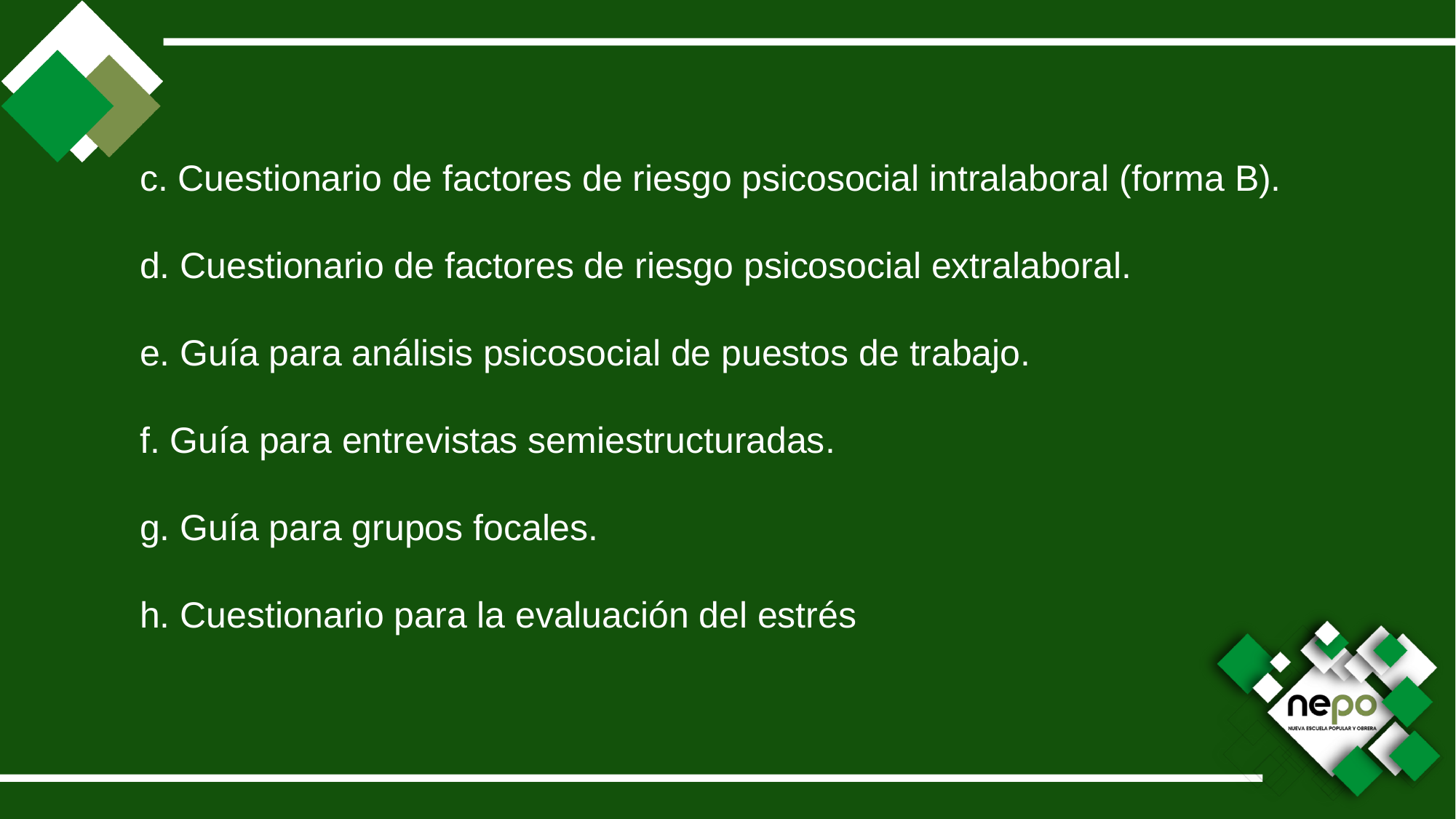

c. Cuestionario de factores de riesgo psicosocial intralaboral (forma B).

d. Cuestionario de factores de riesgo psicosocial extralaboral.

e. Guía para análisis psicosocial de puestos de trabajo.

f. Guía para entrevistas semiestructuradas.

g. Guía para grupos focales.

h. Cuestionario para la evaluación del estrés